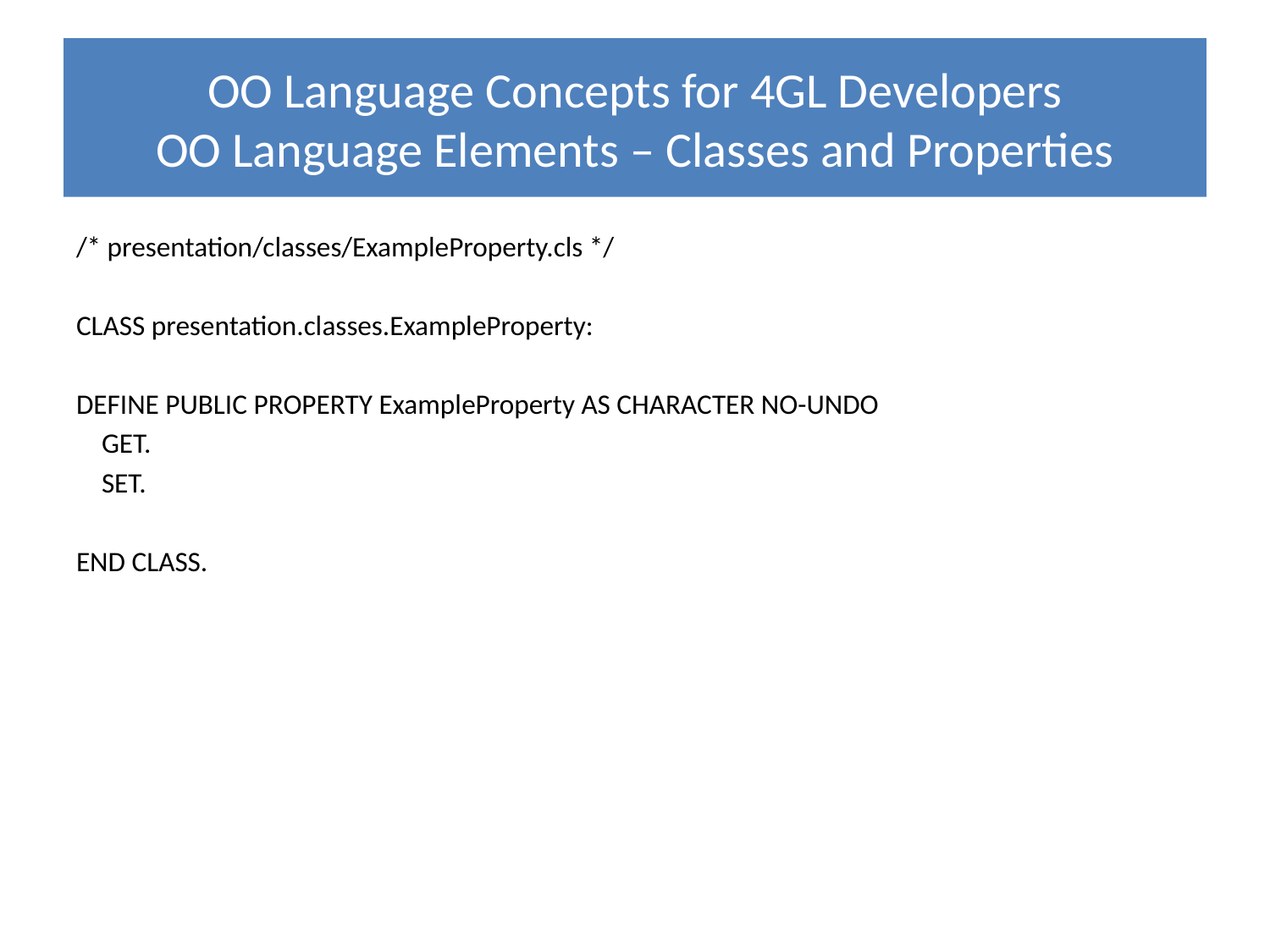

# OO Language Concepts for 4GL Developers OO Language Elements – Classes and Properties
/* presentation/classes/ExampleProperty.cls */

CLASS presentation.classes.ExampleProperty:

DEFINE PUBLIC PROPERTY ExampleProperty AS CHARACTER NO-UNDO
    GET.
    SET.

END CLASS.